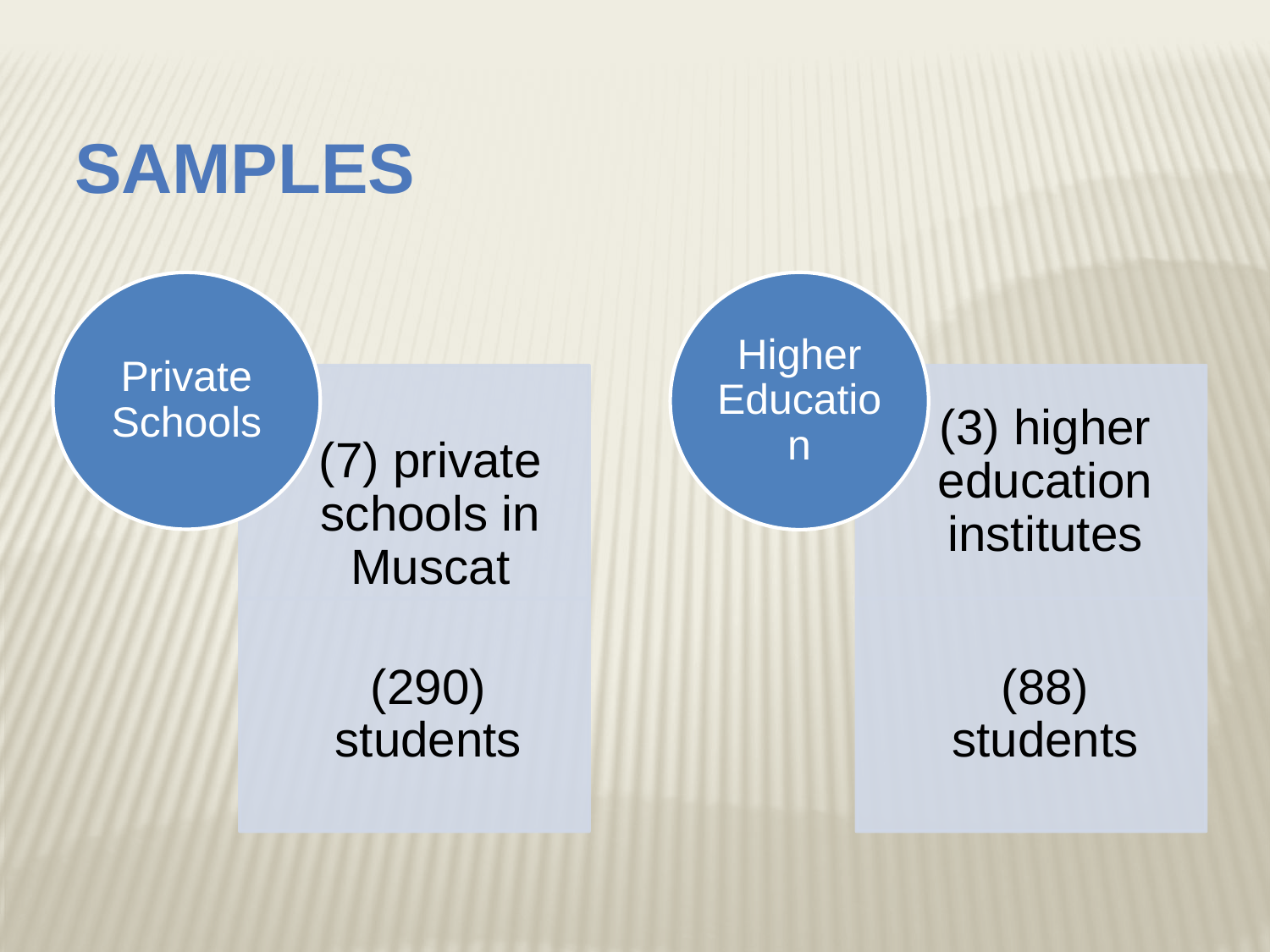

Samples

(7) private schools in Muscat
(290) students
Private Schools
(3) higher education institutes
(88) students
Higher Education